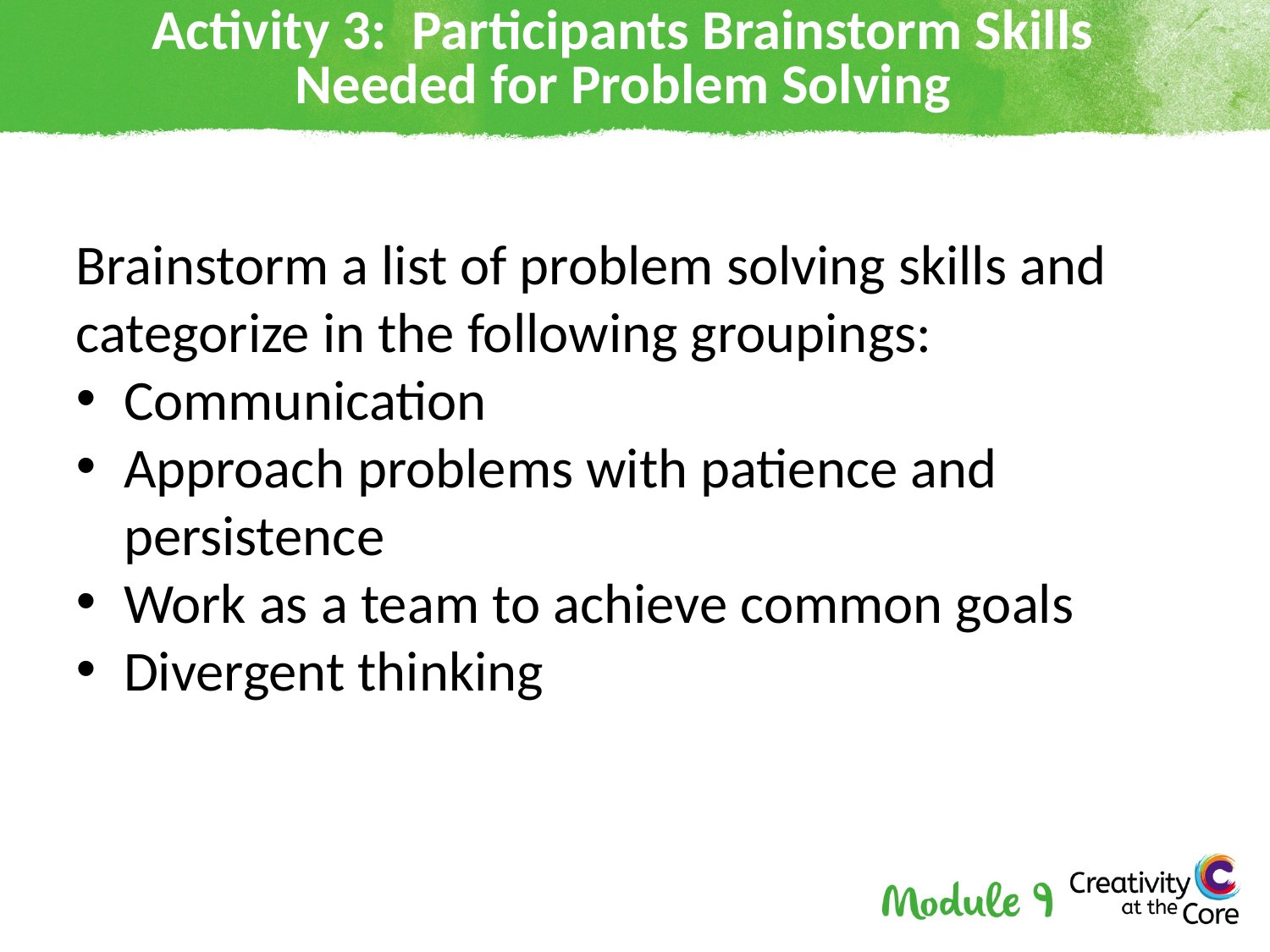

# Activity 3:  Participants Brainstorm Skills Needed for Problem Solving
Brainstorm a list of problem solving skills and categorize in the following groupings:
Communication
Approach problems with patience and persistence
Work as a team to achieve common goals
Divergent thinking